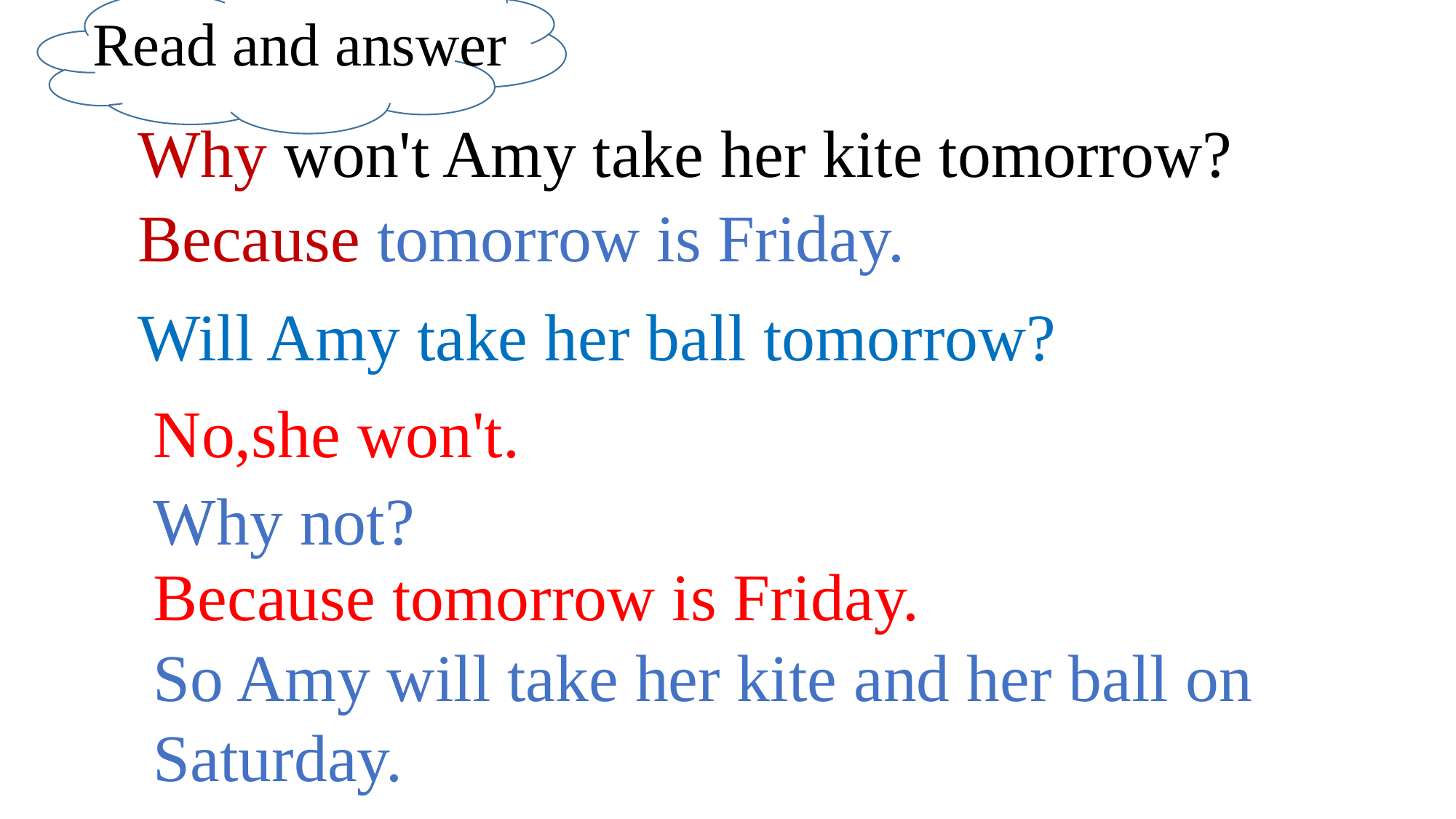

Read and answer

Why won't Amy take her kite tomorrow?
Because tomorrow is Friday.
Will Amy take her ball tomorrow?
No,she won't.
Why not?

Because tomorrow is Friday.

So Amy will take her kite and her ball on Saturday.